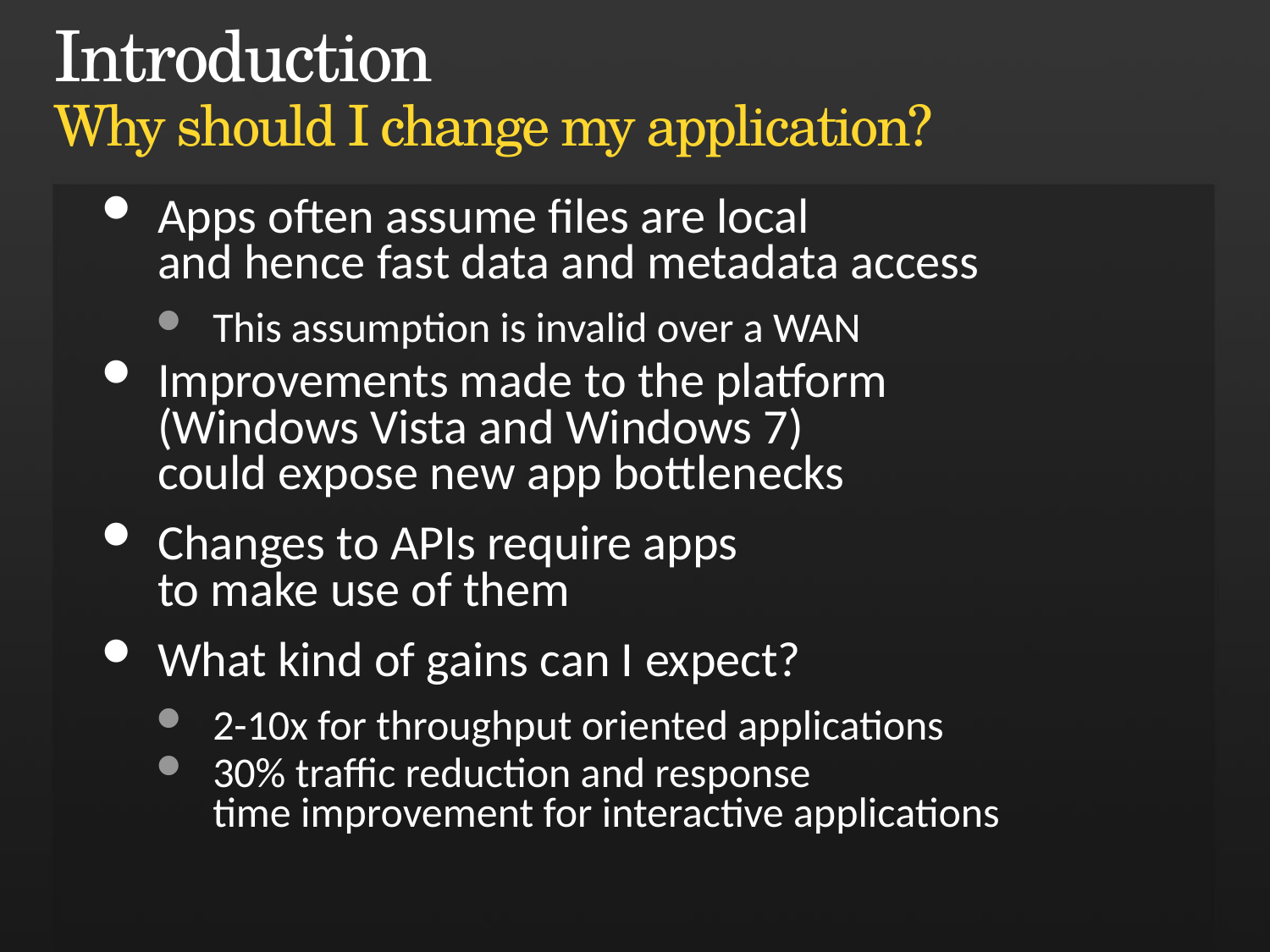

# Introduction Why should I change my application?
Apps often assume files are local
and hence fast data and metadata access
This assumption is invalid over a WAN
Improvements made to the platform
(Windows Vista and Windows 7)
could expose new app bottlenecks
Changes to APIs require apps
to make use of them
What kind of gains can I expect?
2-10x for throughput oriented applications
30% traffic reduction and response
time improvement for interactive applications